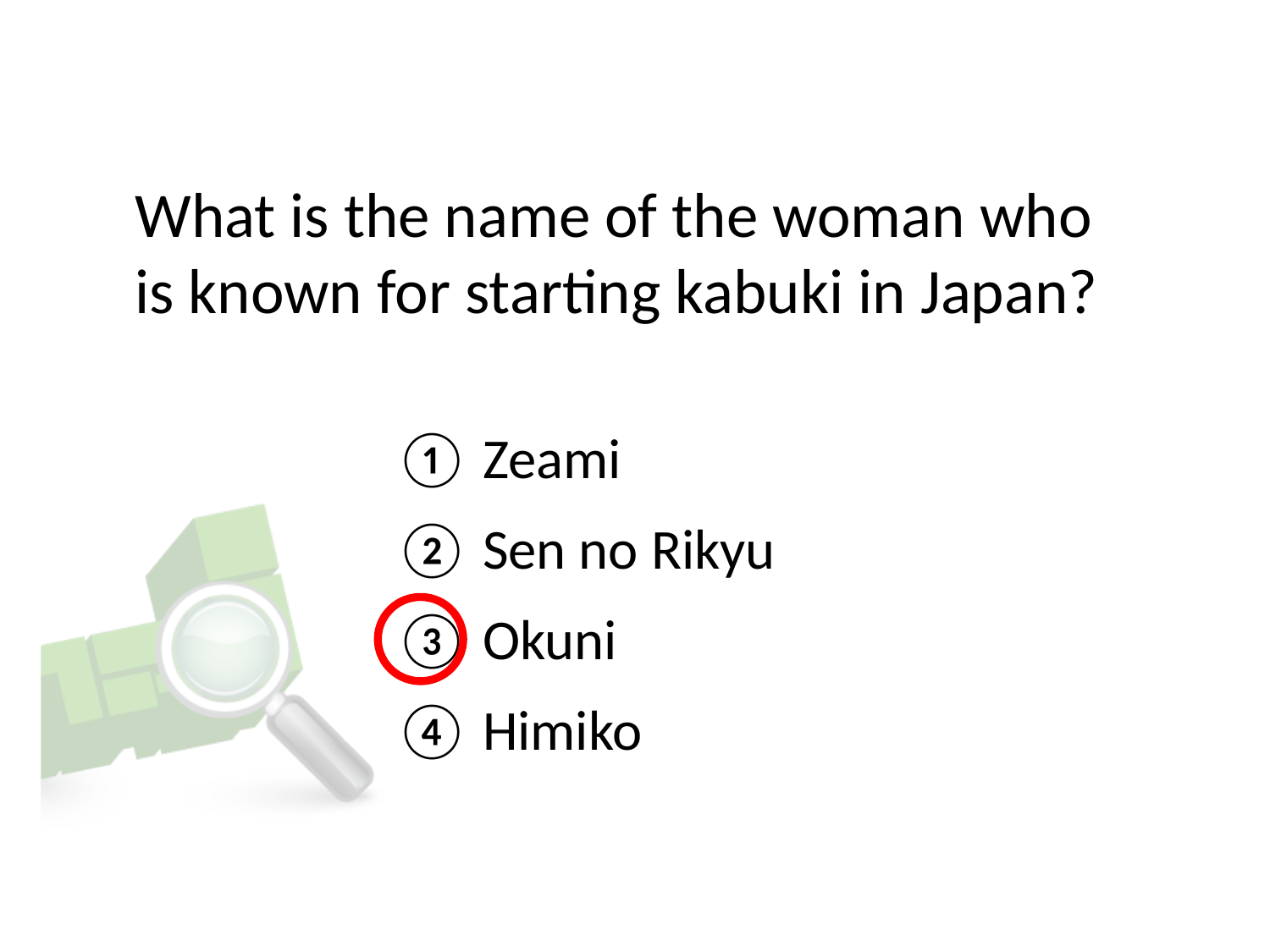

# What is the name of the woman who is known for starting kabuki in Japan?
① Zeami
② Sen no Rikyu
③ Okuni
④ Himiko